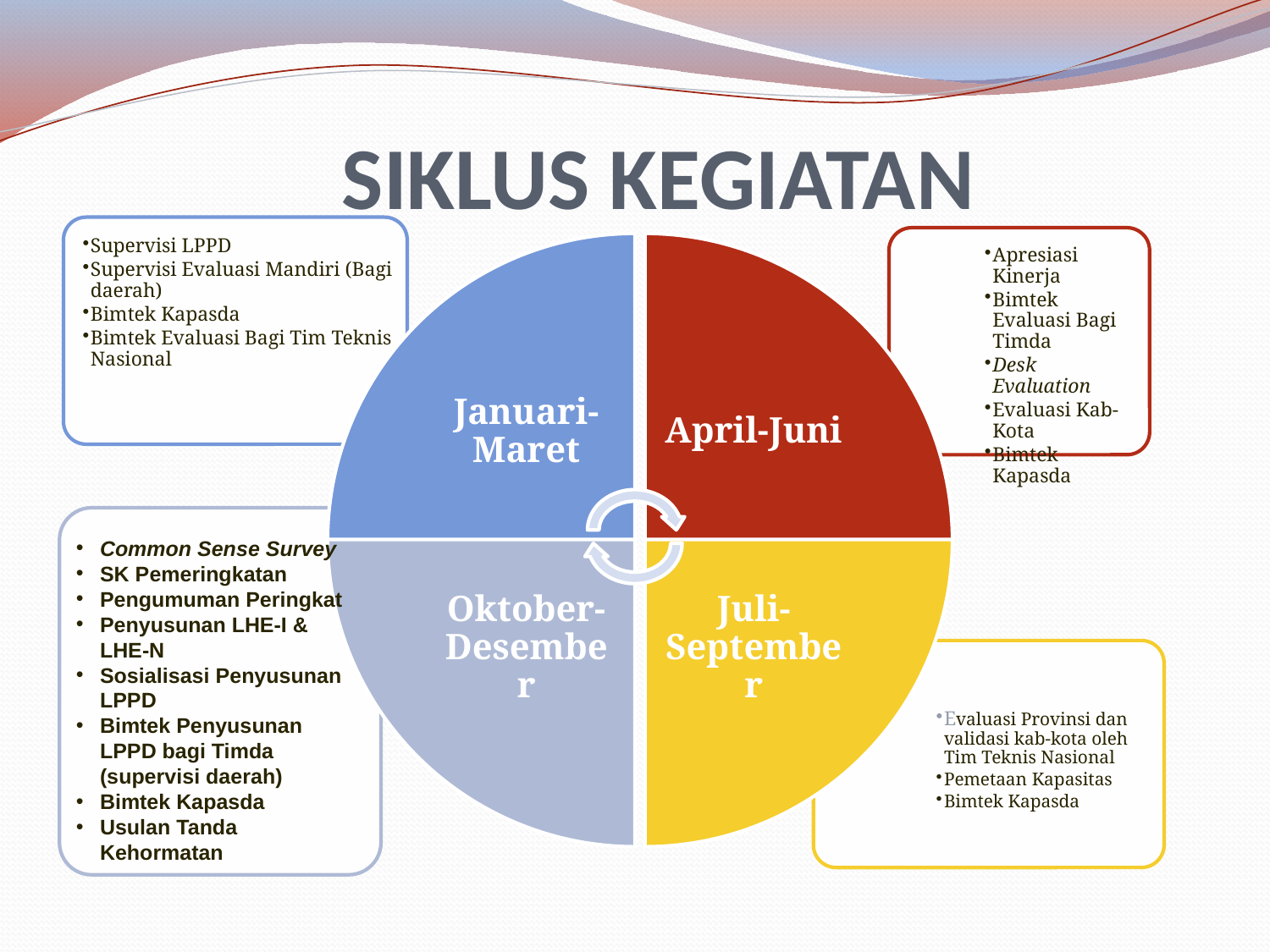

# SIKLUS KEGIATAN
Evaluasi Provinsi dan validasi kab-kota oleh Tim Teknis Nasional
Pemetaan Kapasitas
Bimtek Kapasda

Apresiasi Kinerja
Bimtek Evaluasi Bagi Timda
Desk Evaluation
Evaluasi Kab-Kota
Bimtek Kapasda
Supervisi LPPD
Supervisi Evaluasi Mandiri (Bagi daerah)
Bimtek Kapasda
Bimtek Evaluasi Bagi Tim Teknis Nasional
Januari-Maret
April-Juni
Juli-September
Oktober-Desember

Common Sense Survey
SK Pemeringkatan
Pengumuman Peringkat
Penyusunan LHE-I & LHE-N
Sosialisasi Penyusunan LPPD
Bimtek Penyusunan LPPD bagi Timda (supervisi daerah)
Bimtek Kapasda
Usulan Tanda Kehormatan